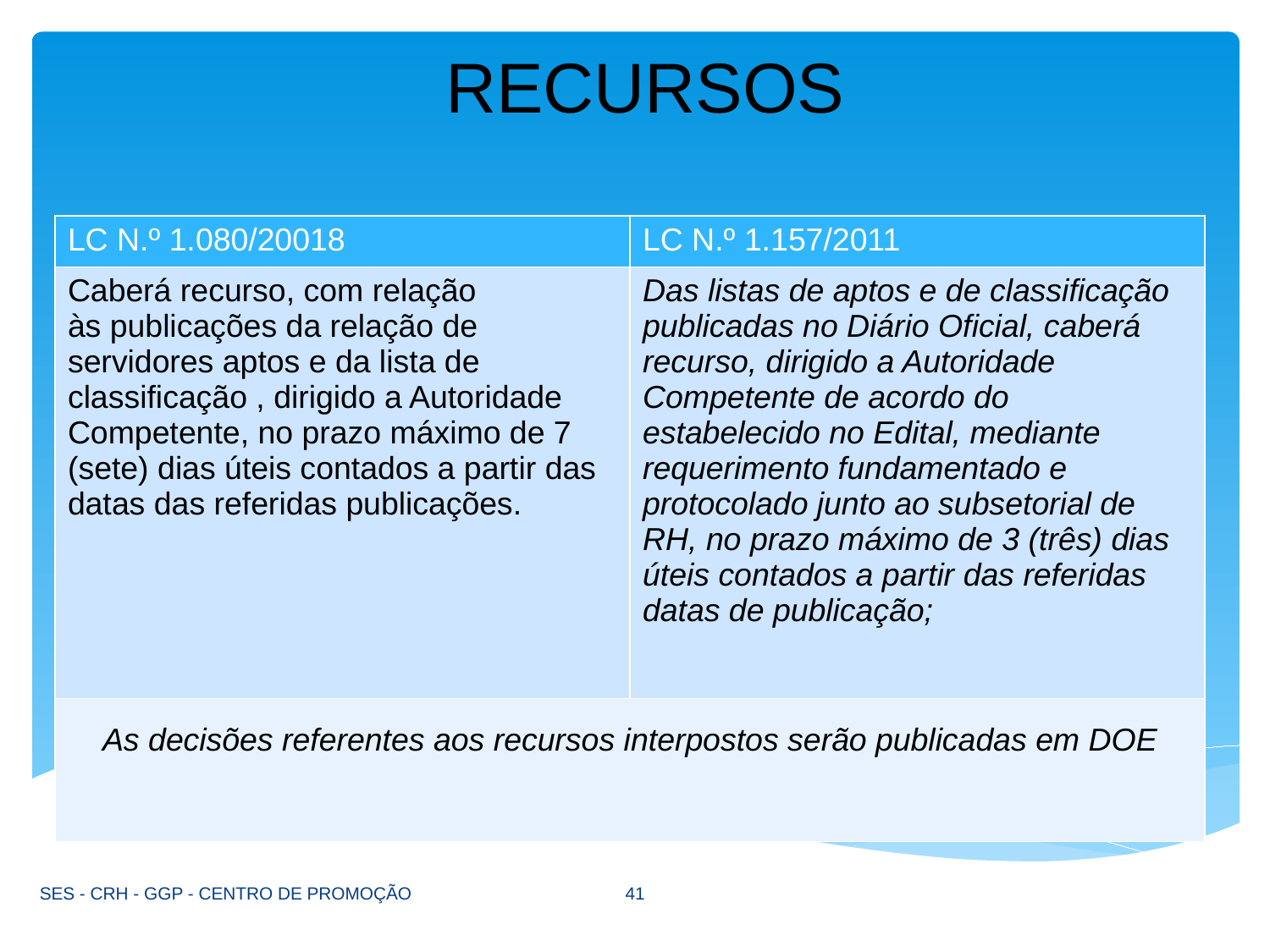

RECURSOS

| LC N.º 1.080/20018 | LC N.º 1.157/2011 |
| --- | --- |
| Caberá recurso, com relação às publicações da relação de servidores aptos e da lista de classificação , dirigido a Autoridade Competente, no prazo máximo de 7 (sete) dias úteis contados a partir das datas das referidas publicações. | Das listas de aptos e de classificação publicadas no Diário Oficial, caberá recurso, dirigido a Autoridade Competente de acordo do estabelecido no Edital, mediante requerimento fundamentado e protocolado junto ao subsetorial de RH, no prazo máximo de 3 (três) dias úteis contados a partir das referidas datas de publicação; |
| As decisões referentes aos recursos interpostos serão publicadas em DOE |  |

41
SES - CRH - GGP - CENTRO DE PROMOÇÃO